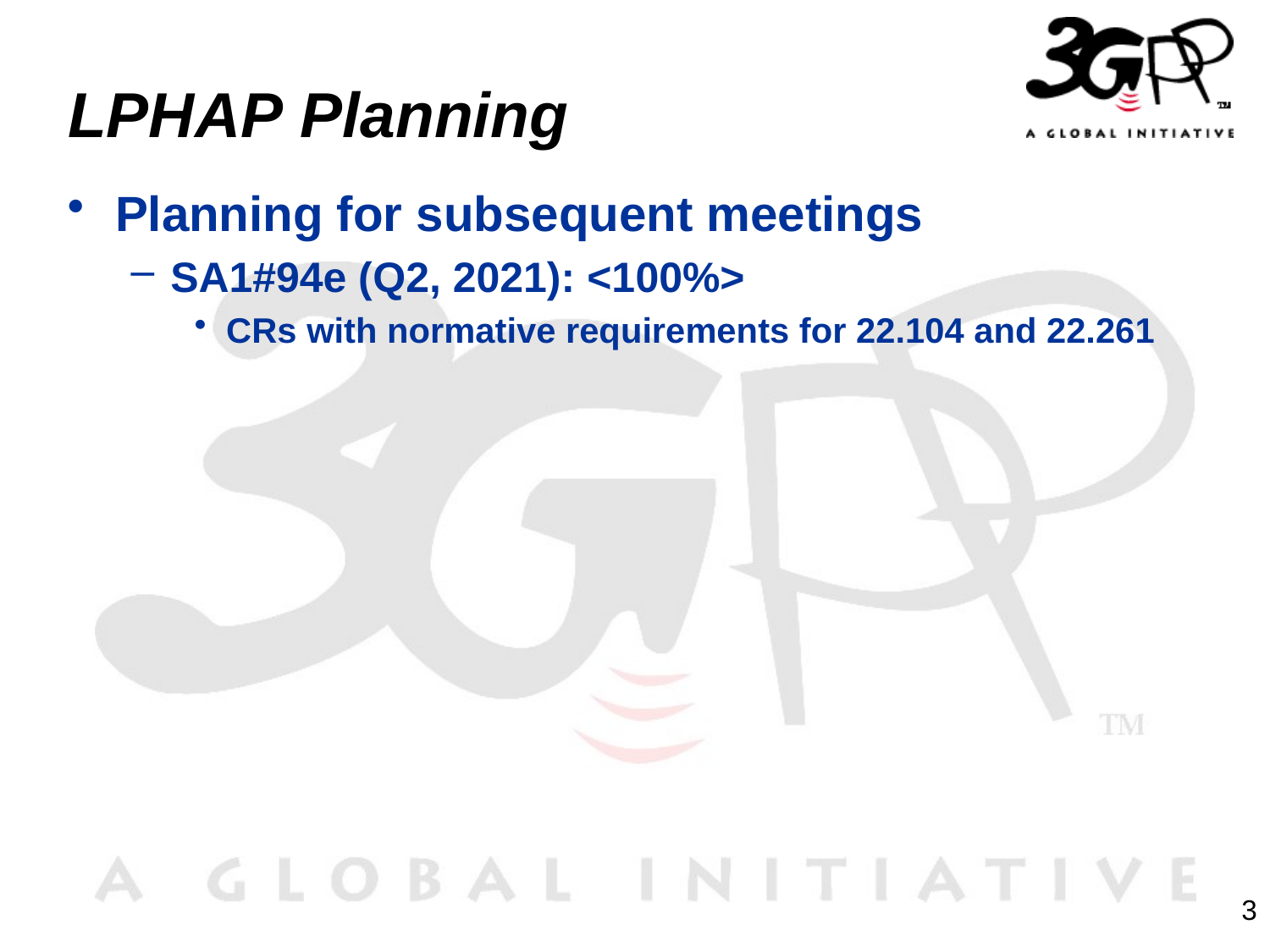

# LPHAP Planning
Planning for subsequent meetings
SA1#94e (Q2, 2021): <100%>
CRs with normative requirements for 22.104 and 22.261
3